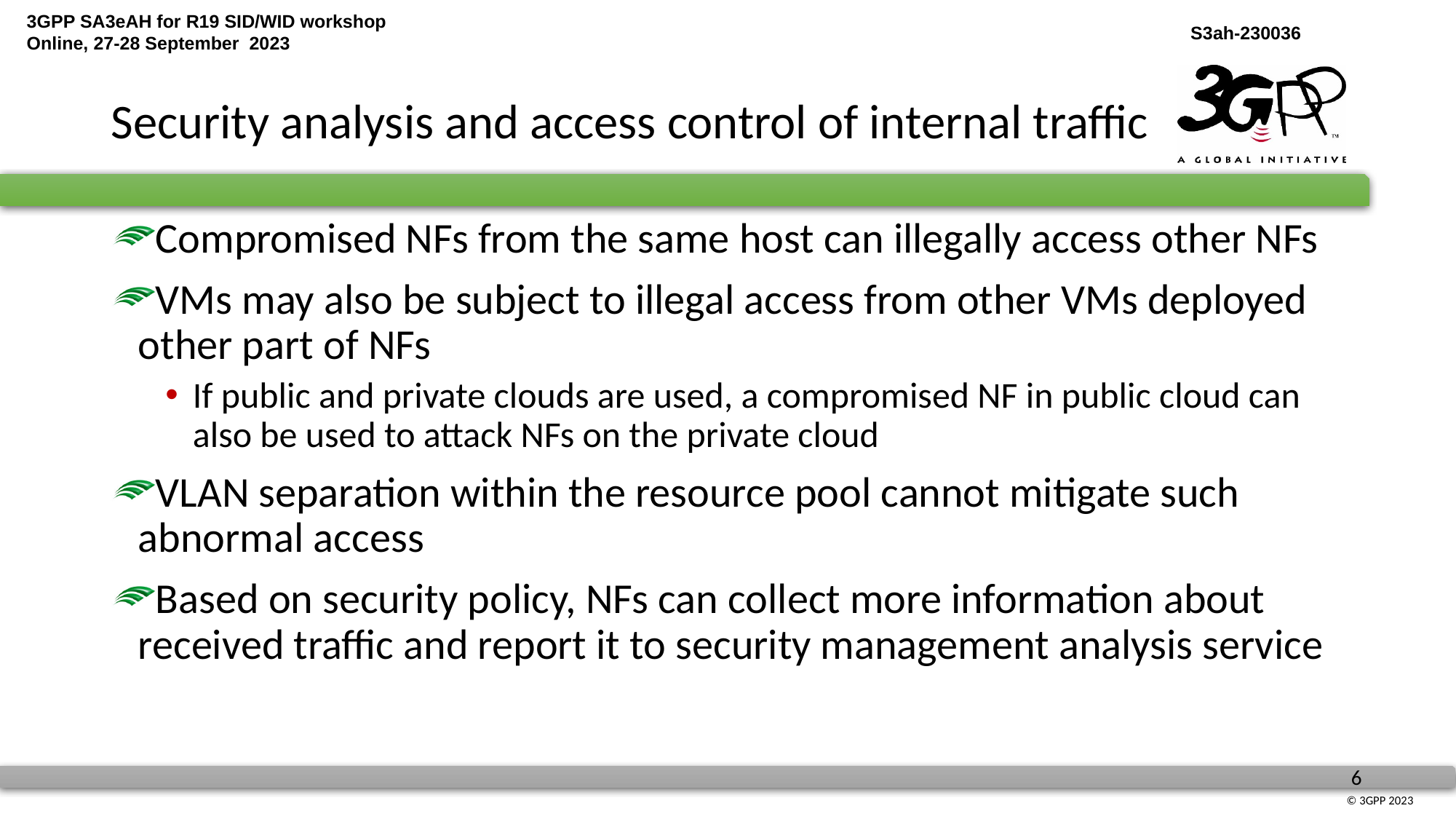

# Security analysis and access control of internal traffic
Compromised NFs from the same host can illegally access other NFs
VMs may also be subject to illegal access from other VMs deployed other part of NFs
If public and private clouds are used, a compromised NF in public cloud can also be used to attack NFs on the private cloud
VLAN separation within the resource pool cannot mitigate such abnormal access
Based on security policy, NFs can collect more information about received traffic and report it to security management analysis service